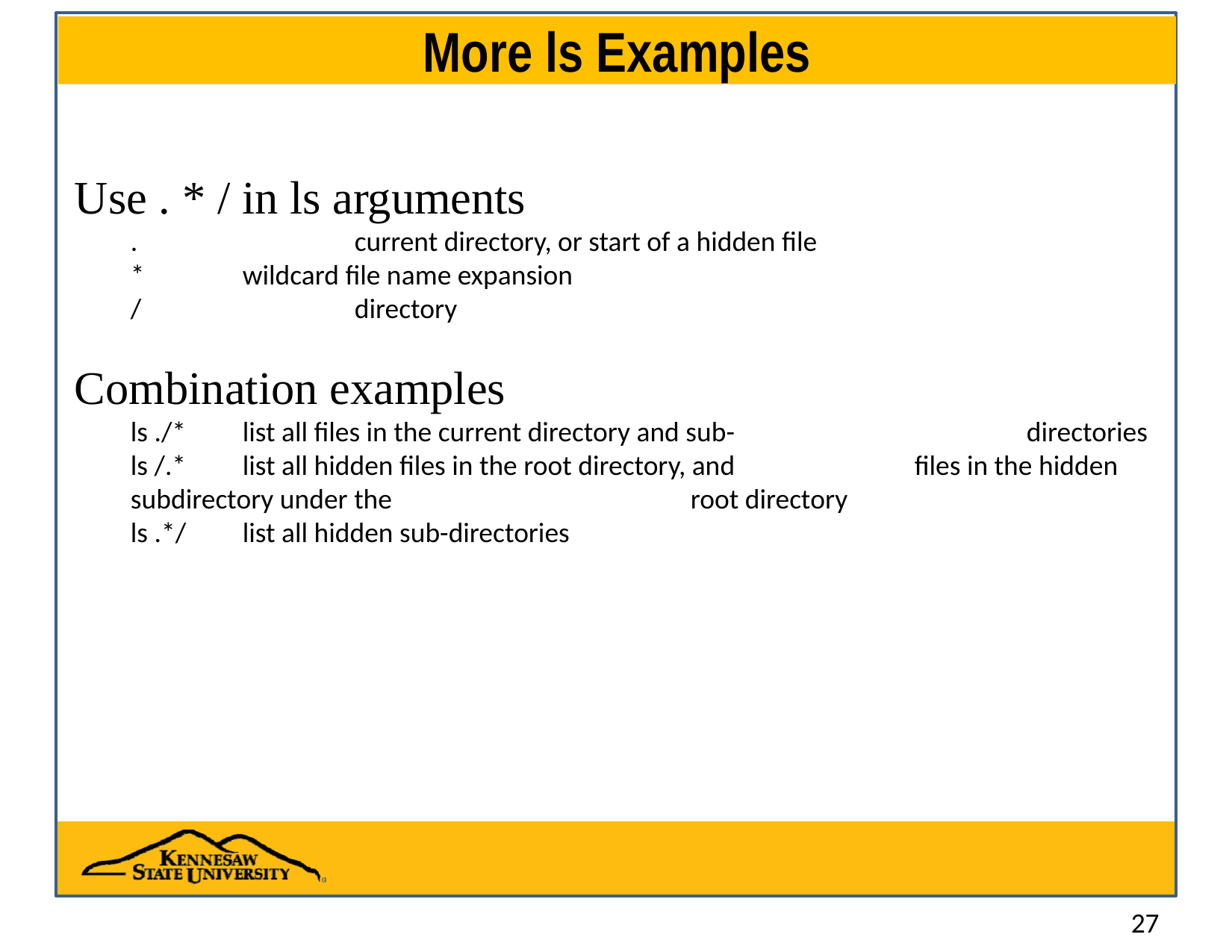

# More ls Examples
Use . * / in ls arguments
.		current directory, or start of a hidden file
*	wildcard file name expansion
/		directory

Combination examples
ls ./*	list all files in the current directory and sub-			directories
ls /.*	list all hidden files in the root directory, and 		files in the hidden subdirectory under the 			root directory
ls .*/	list all hidden sub-directories